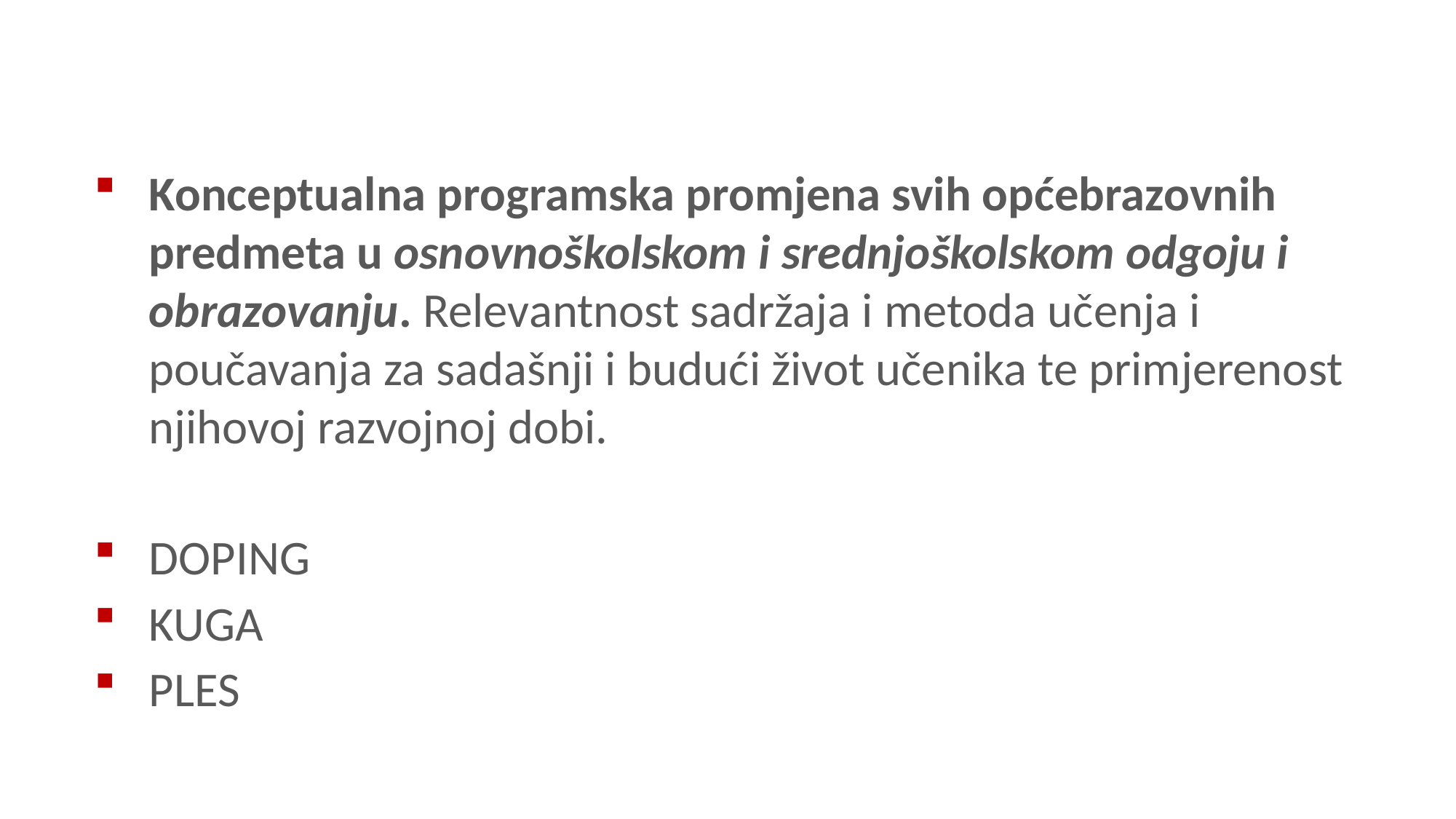

Konceptualna programska promjena svih općebrazovnih predmeta u osnovnoškolskom i srednjoškolskom odgoju i obrazovanju. Relevantnost sadržaja i metoda učenja i poučavanja za sadašnji i budući život učenika te primjerenost njihovoj razvojnoj dobi.

DOPING
KUGA
PLES